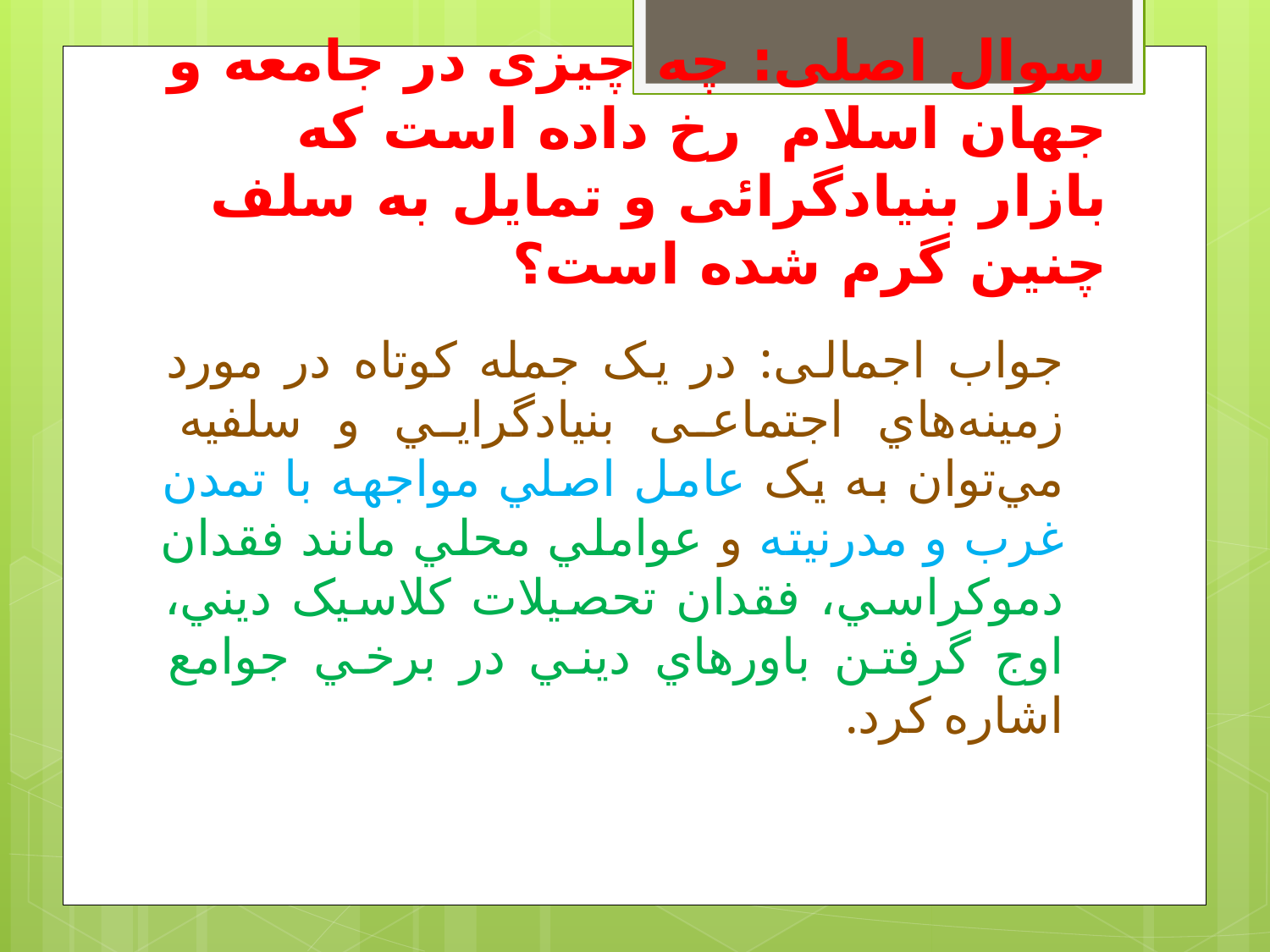

# سوال اصلی: چه چیزی در جامعه و جهان اسلام  رخ داده است که بازار بنیادگرائی و تمایل به سلف چنین گرم شده است؟
جواب اجمالی: در یک جمله کوتاه در مورد زمينه‌هاي اجتماعی بنيادگرايي و سلفيه مي‌توان به يک عامل اصلي مواجهه با تمدن غرب و مدرنيته و عواملي محلي مانند فقدان دموکراسي، فقدان تحصيلات کلاسيک ديني، اوج گرفتن باورهاي ديني در برخي جوامع اشاره کرد.